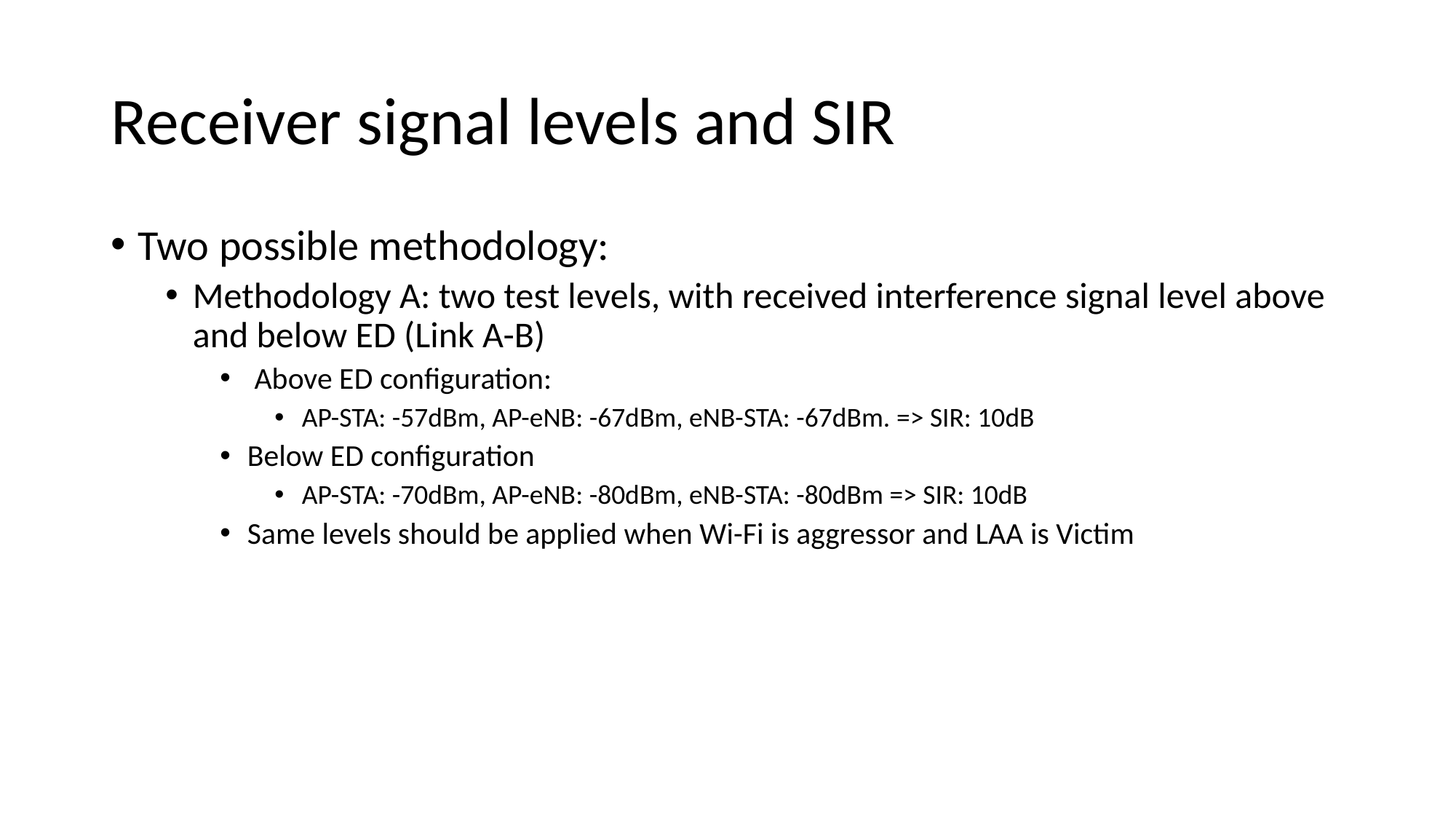

# Receiver signal levels and SIR
Two possible methodology:
Methodology A: two test levels, with received interference signal level above and below ED (Link A-B)
 Above ED configuration:
AP-STA: -57dBm, AP-eNB: -67dBm, eNB-STA: -67dBm. => SIR: 10dB
Below ED configuration
AP-STA: -70dBm, AP-eNB: -80dBm, eNB-STA: -80dBm => SIR: 10dB
Same levels should be applied when Wi-Fi is aggressor and LAA is Victim